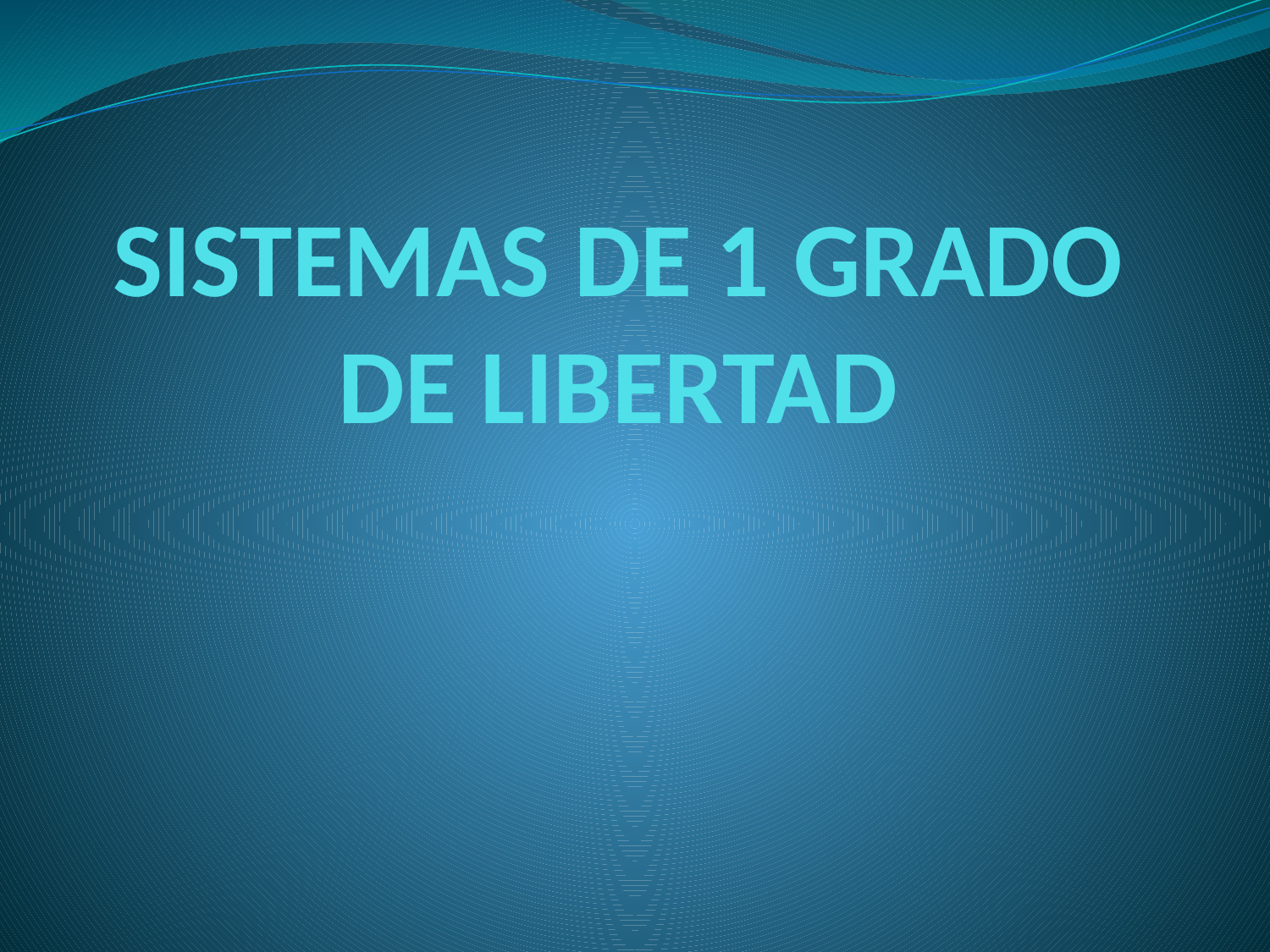

# SISTEMAS DE 1 GRADO DE LIBERTAD